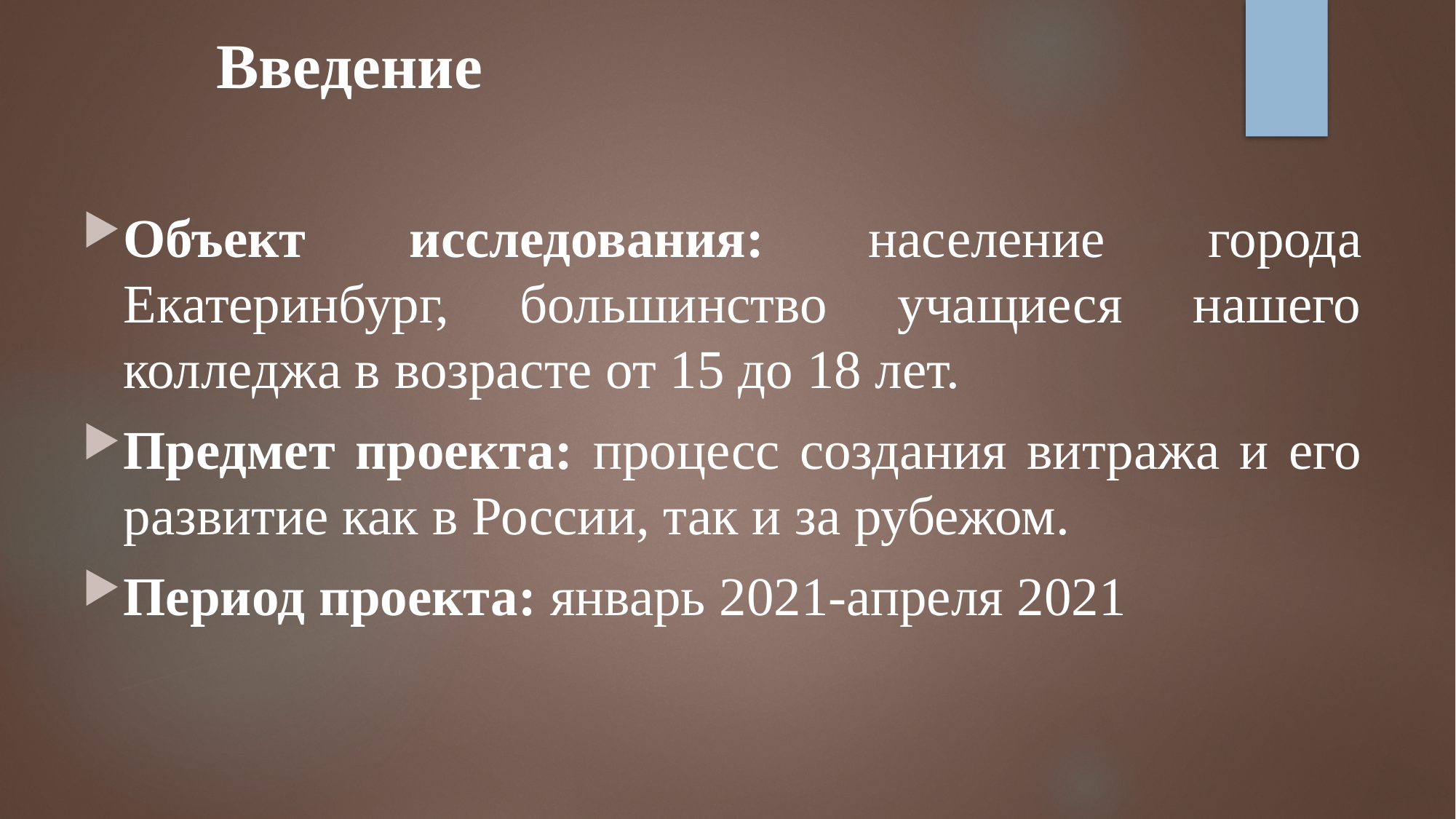

# Введение
Объект исследования: население города Екатеринбург, большинство учащиеся нашего колледжа в возрасте от 15 до 18 лет.
Предмет проекта: процесс создания витража и его развитие как в России, так и за рубежом.
Период проекта: январь 2021-апреля 2021